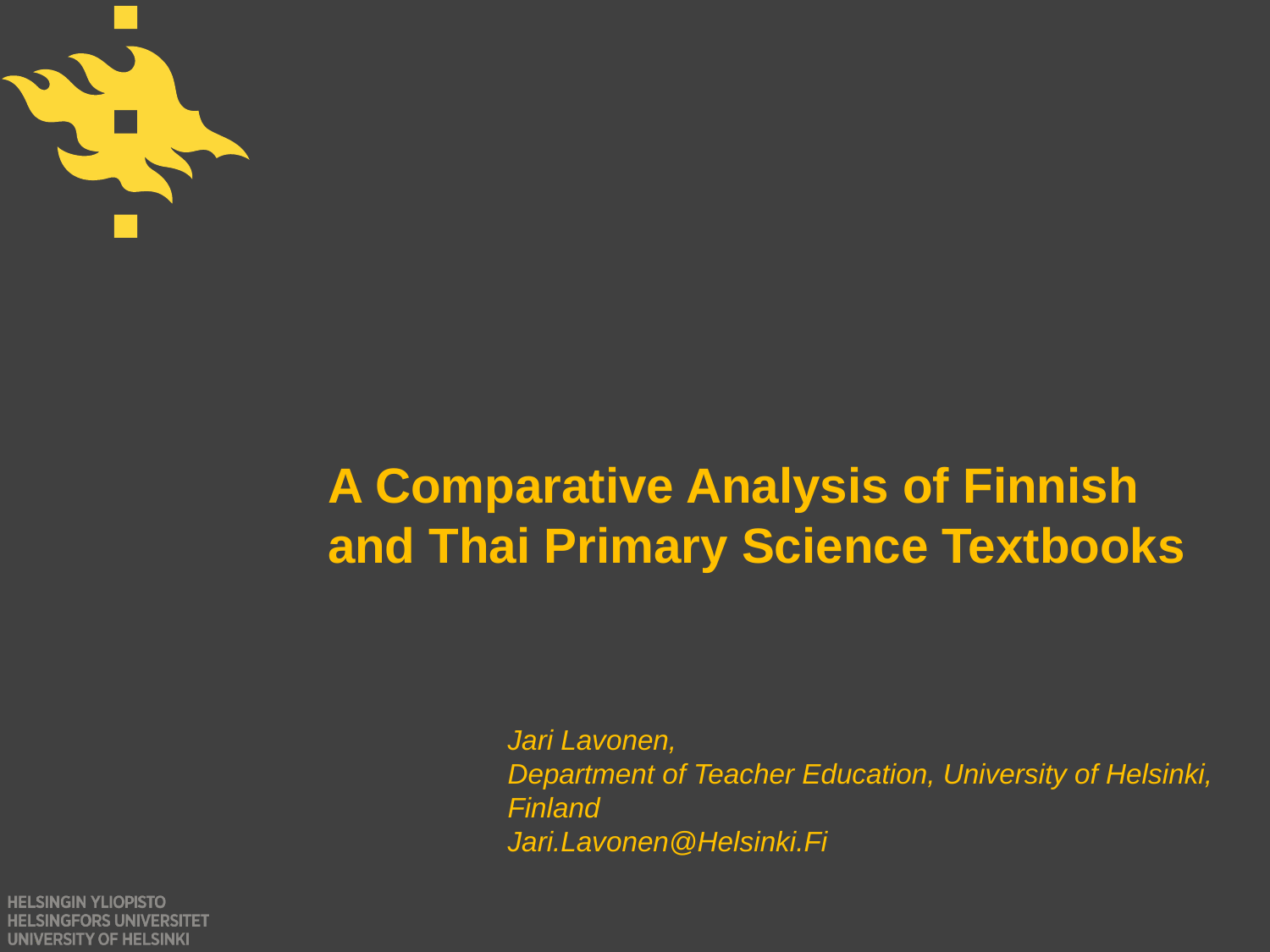

# A Comparative Analysis of Finnish and Thai Primary Science Textbooks
Jari Lavonen,
Department of Teacher Education, University of Helsinki, Finland
Jari.Lavonen@Helsinki.Fi